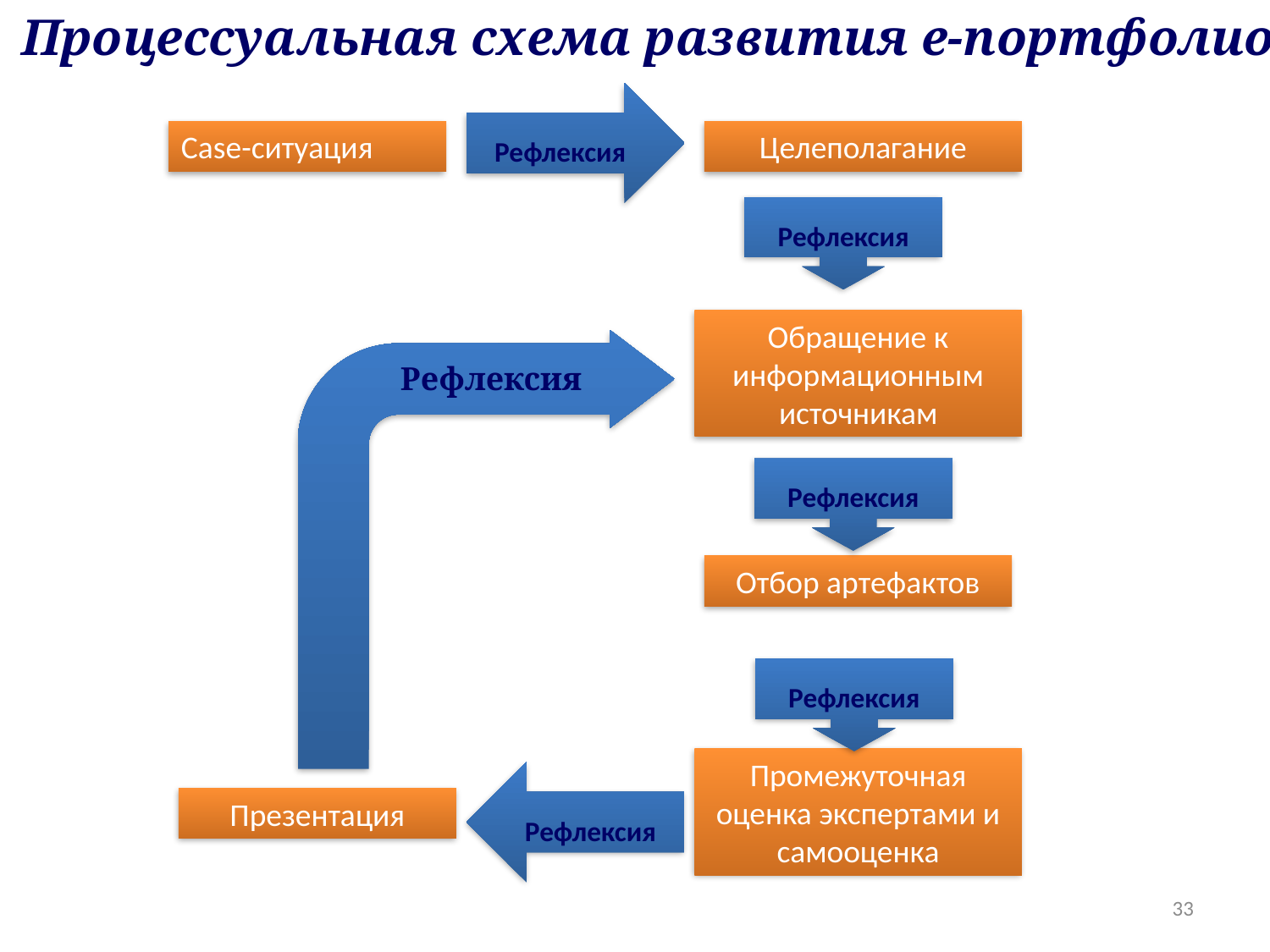

Процессуальная схема развития е-портфолио
Рефлексия
Case-ситуация
Целеполагание
Рефлексия
Обращение к информационным источникам

Рефлексия
Рефлексия
Отбор артефактов
Рефлексия
Промежуточная оценка экспертами и самооценка
Рефлексия
Презентация
33
33